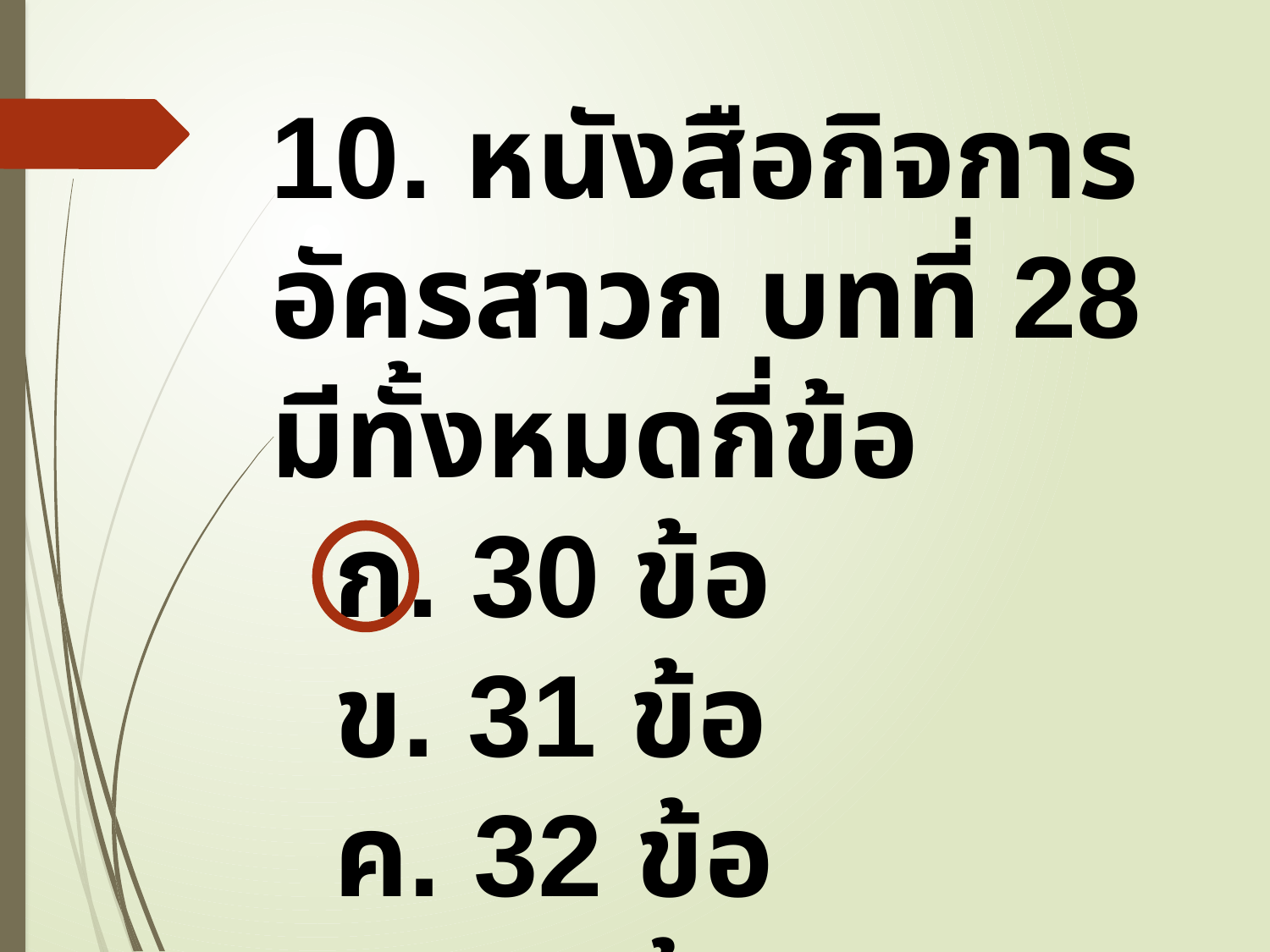

10. หนังสือกิจการอัครสาวก บทที่ 28 มีทั้งหมดกี่ข้อ
ก. 30 ข้อ
ข. 31 ข้อ
ค. 32 ข้อ
ง. 33 ข้อ